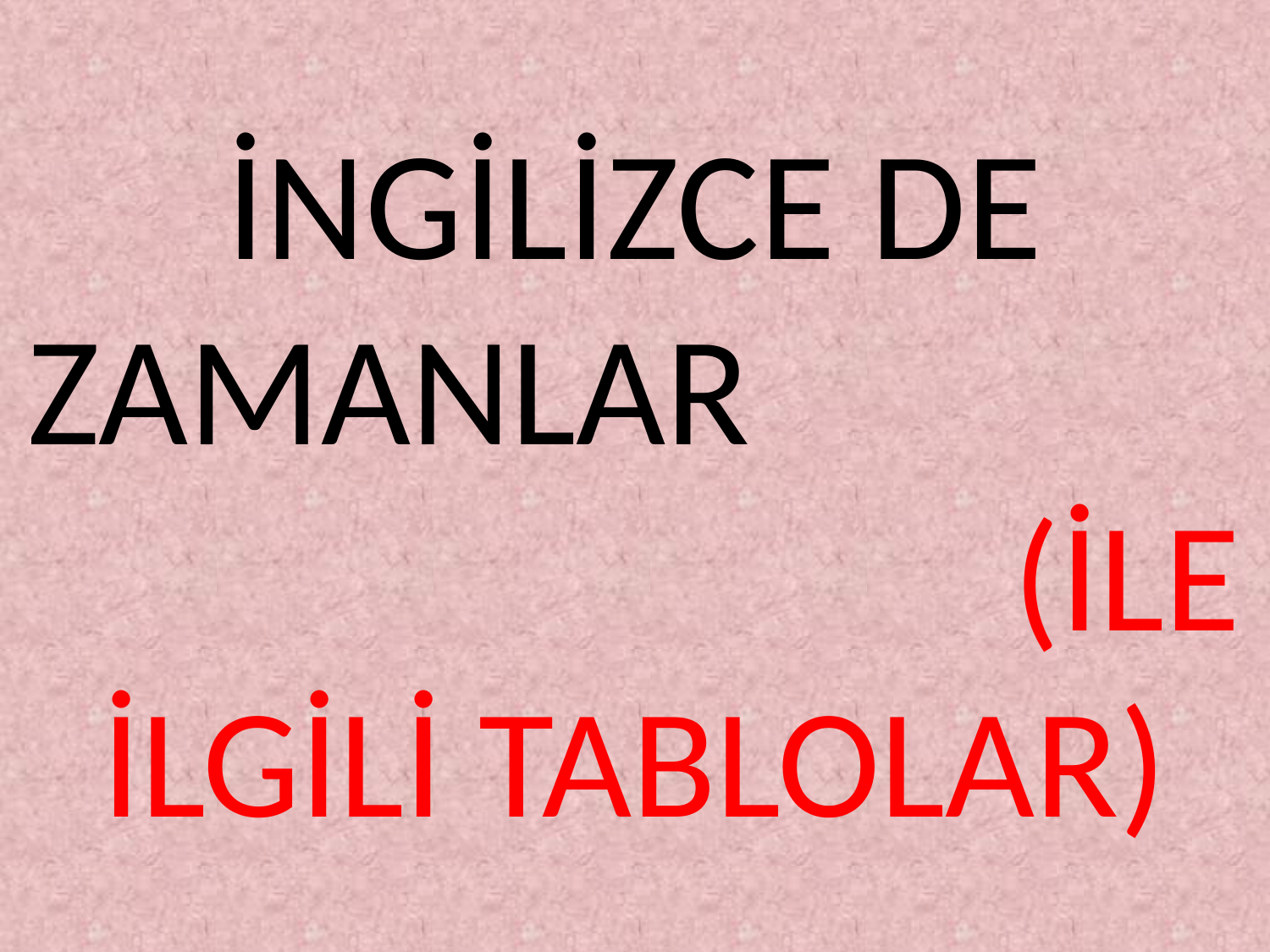

# İNGİLİZCE DE ZAMANLAR                                           (İLE İLGİLİ TABLOLAR)